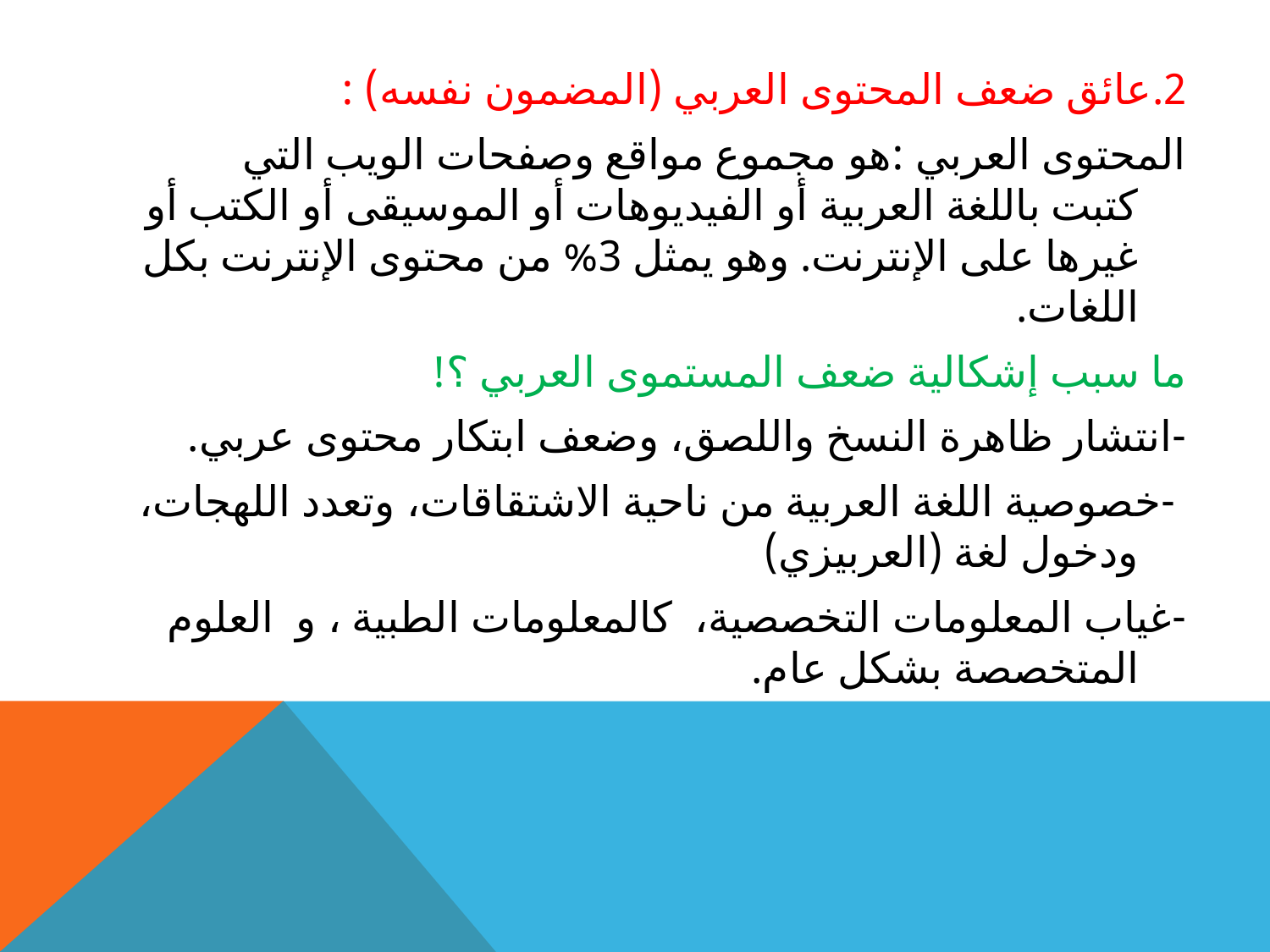

2.عائق ضعف المحتوى العربي (المضمون نفسه) :
المحتوى العربي :هو مجموع مواقع وصفحات الويب التي كتبت باللغة العربية أو الفيديوهات أو الموسيقى أو الكتب أو غيرها على الإنترنت. وهو يمثل 3% من محتوى الإنترنت بكل اللغات.
ما سبب إشكالية ضعف المستموى العربي ؟!
-انتشار ظاهرة النسخ واللصق، وضعف ابتكار محتوى عربي.
 -خصوصية اللغة العربية من ناحية الاشتقاقات، وتعدد اللهجات، ودخول لغة (العربيزي)
-غياب المعلومات التخصصية،  كالمعلومات الطبية ، و  العلوم المتخصصة بشكل عام.